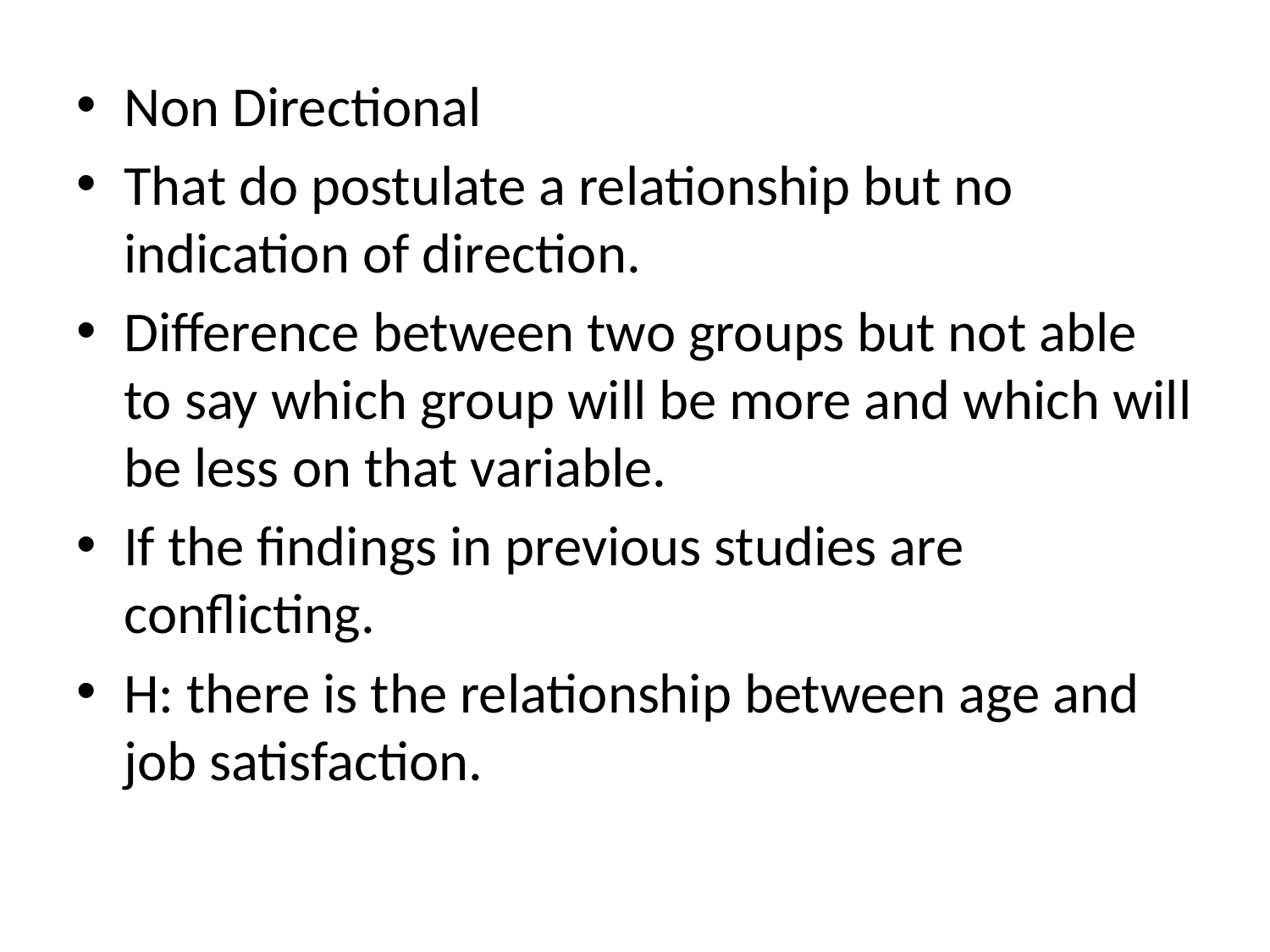

Non Directional
That do postulate a relationship but no indication of direction.
Difference between two groups but not able to say which group will be more and which will be less on that variable.
If the findings in previous studies are conflicting.
H: there is the relationship between age and job satisfaction.